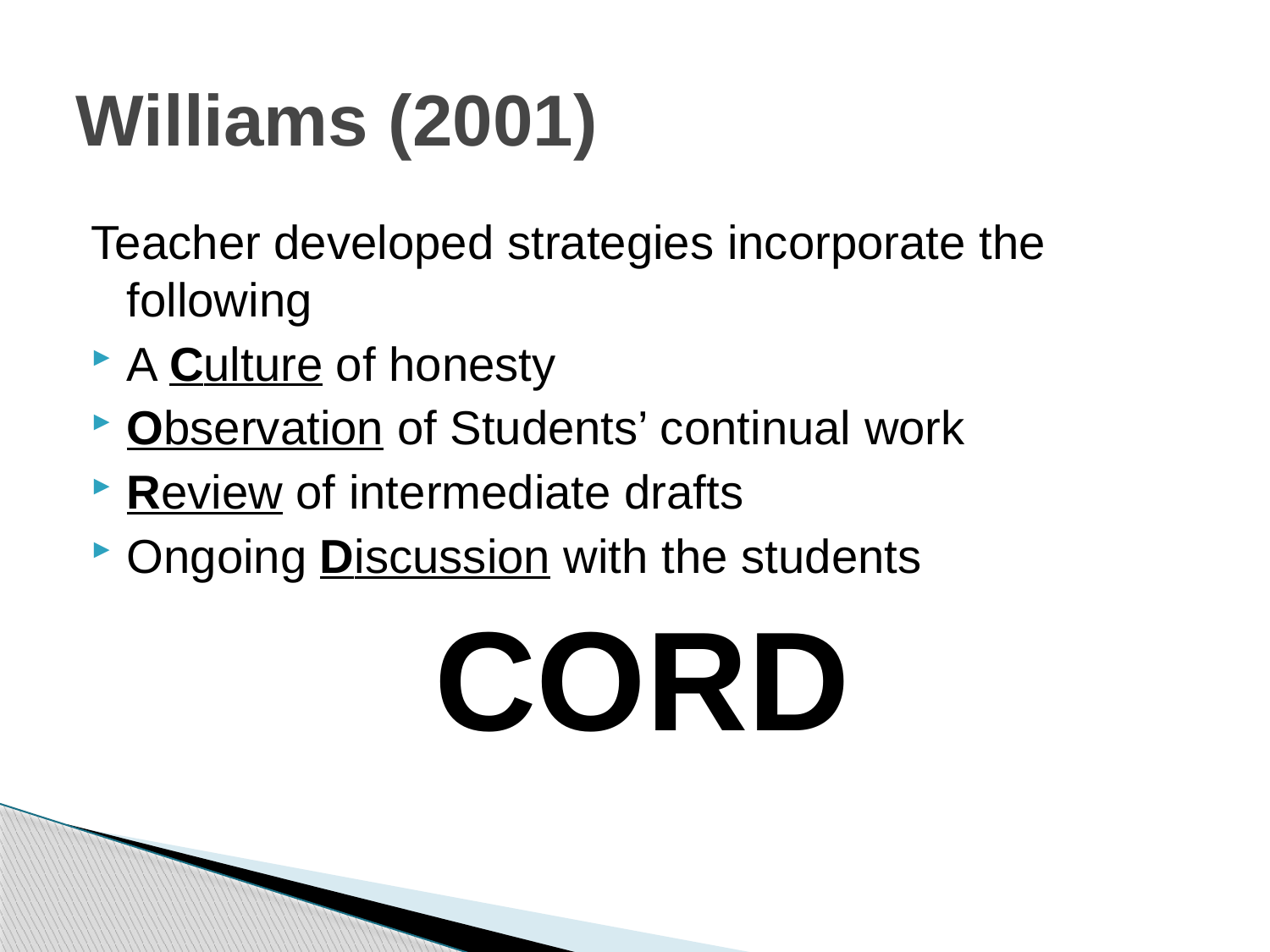

# Williams (2001)
Teacher developed strategies incorporate the following
A Culture of honesty
Observation of Students’ continual work
Review of intermediate drafts
Ongoing Discussion with the students
CORD